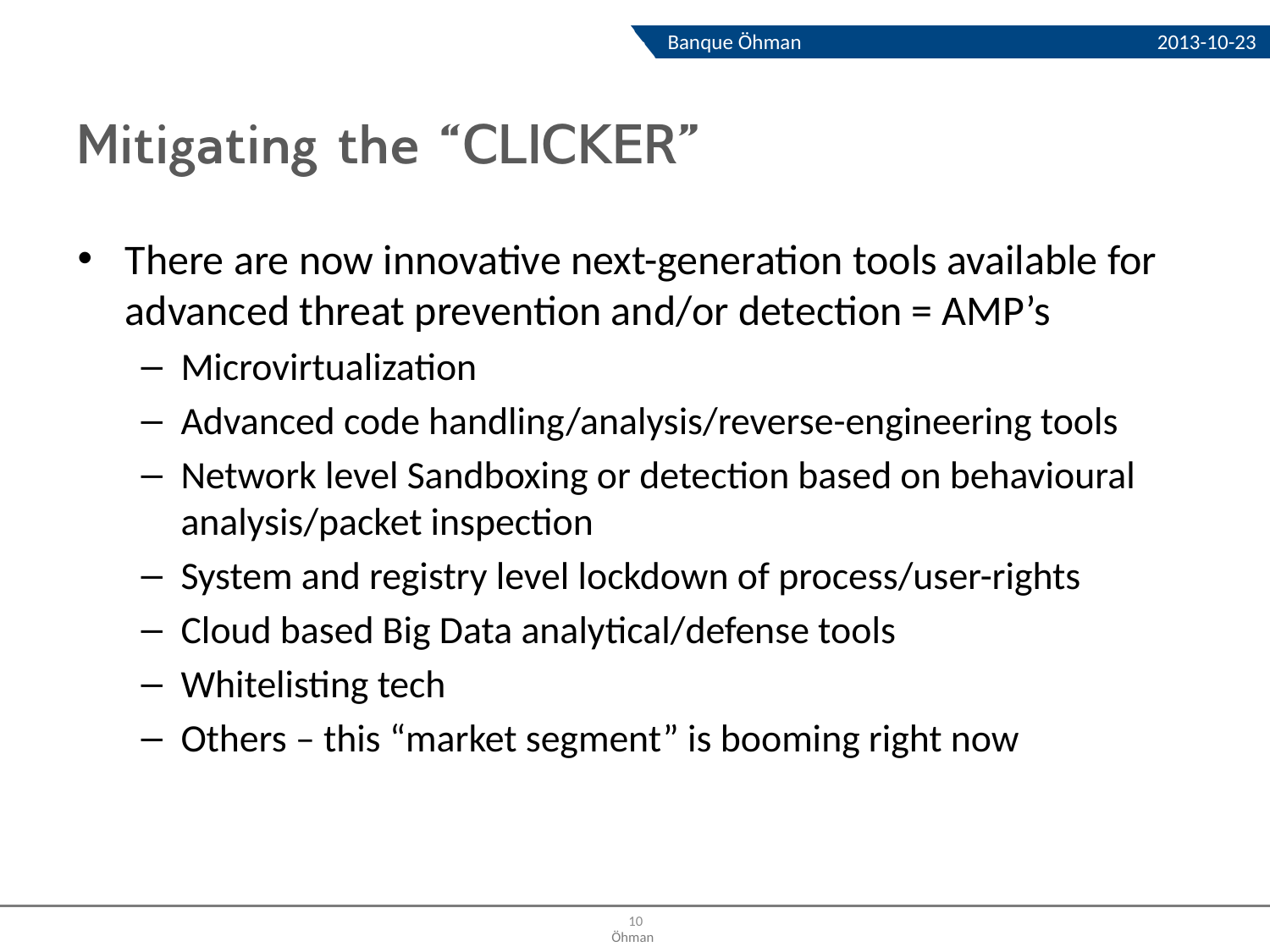

2013-10-23
Banque Öhman
# Mitigating the “CLICKER”
There are now innovative next-generation tools available for advanced threat prevention and/or detection = AMP’s
Microvirtualization
Advanced code handling/analysis/reverse-engineering tools
Network level Sandboxing or detection based on behavioural analysis/packet inspection
System and registry level lockdown of process/user-rights
Cloud based Big Data analytical/defense tools
Whitelisting tech
Others – this “market segment” is booming right now